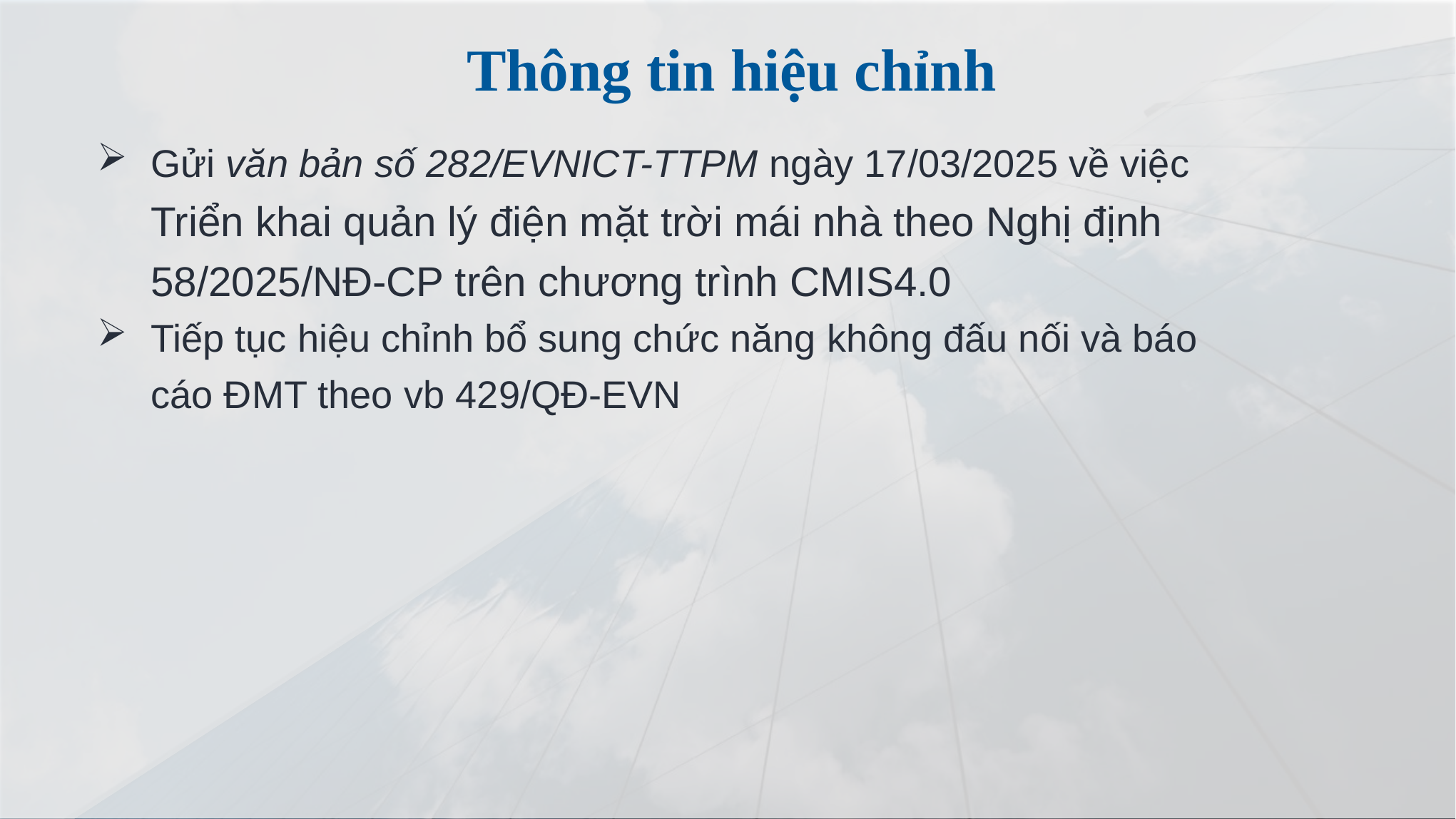

Thông tin hiệu chỉnh
Gửi văn bản số 282/EVNICT-TTPM ngày 17/03/2025 về việc Triển khai quản lý điện mặt trời mái nhà theo Nghị định 58/2025/NĐ-CP trên chương trình CMIS4.0
Tiếp tục hiệu chỉnh bổ sung chức năng không đấu nối và báo cáo ĐMT theo vb 429/QĐ-EVN